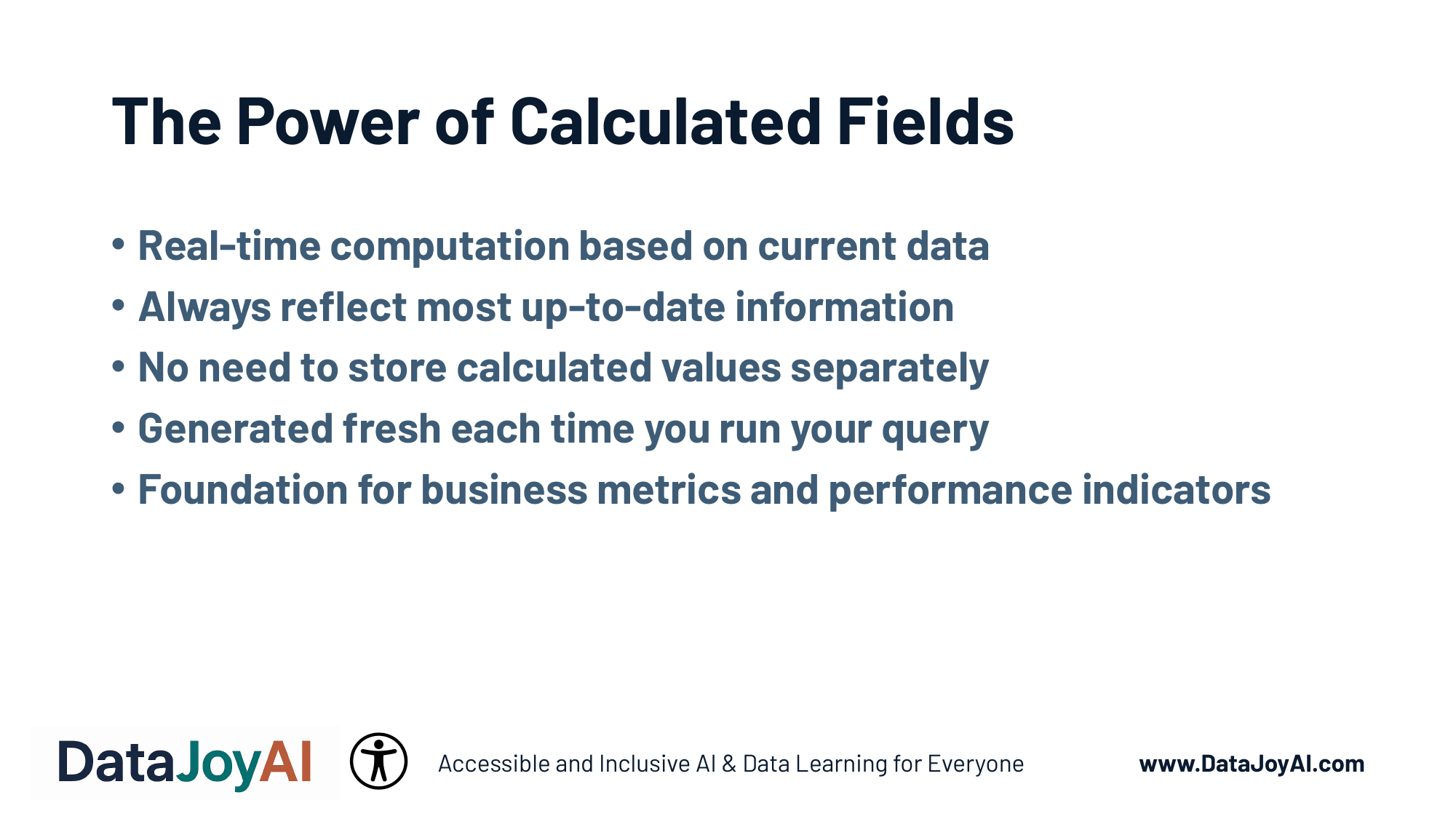

# The Power of Calculated Fields
Real-time computation based on current data
Always reflect most up-to-date information
No need to store calculated values separately
Generated fresh each time you run your query
Foundation for business metrics and performance indicators